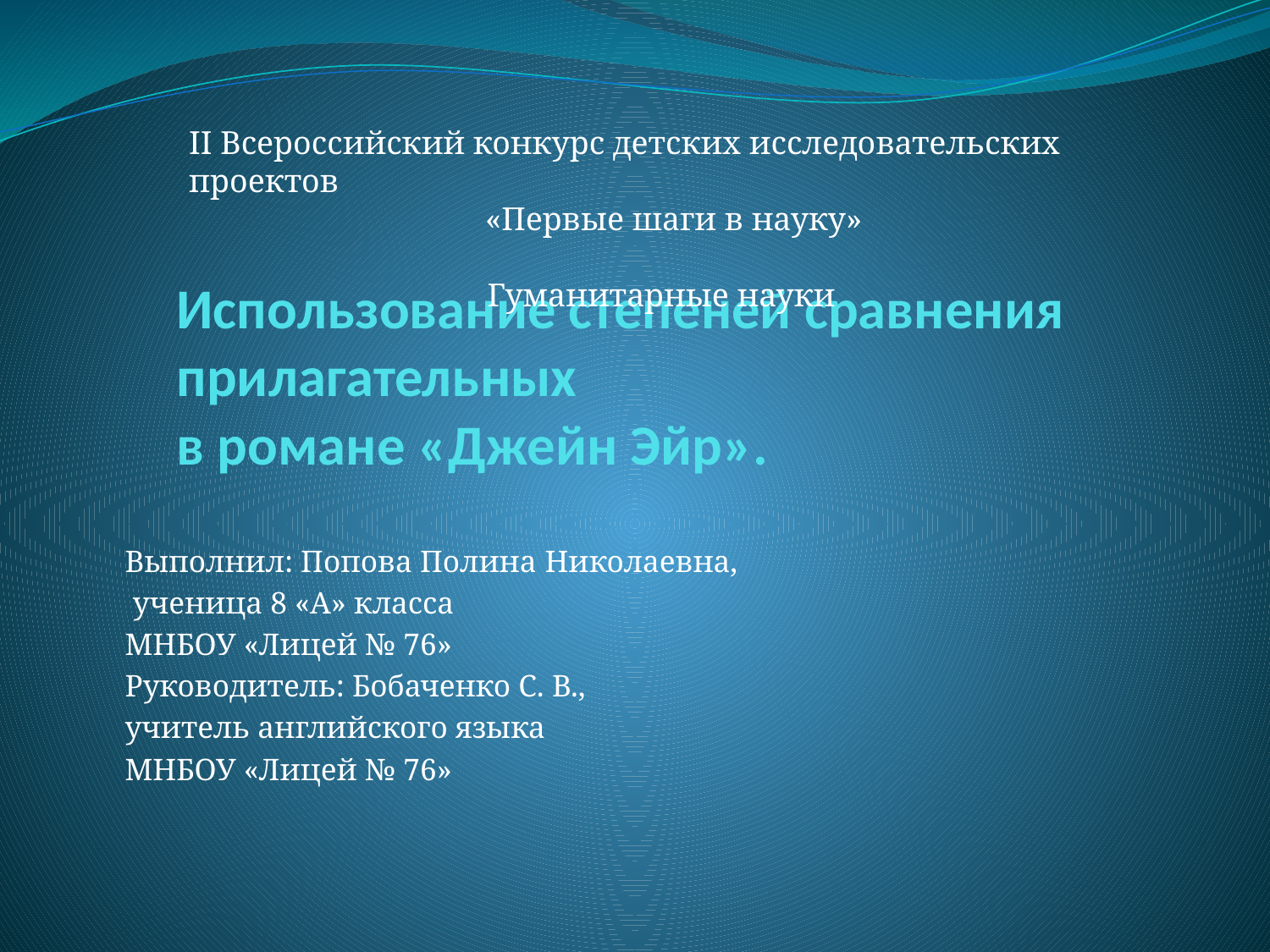

II Всероссийский конкурс детских исследовательских проектов
   «Первые шаги в науку»

Гуманитарные науки
# Использование степеней сравнения прилагательных в романе «Джейн Эйр».
Выполнил: Попова Полина Николаевна,
 ученица 8 «А» класса
МНБОУ «Лицей № 76»
Руководитель: Бобаченко С. В.,
учитель английского языка
МНБОУ «Лицей № 76»